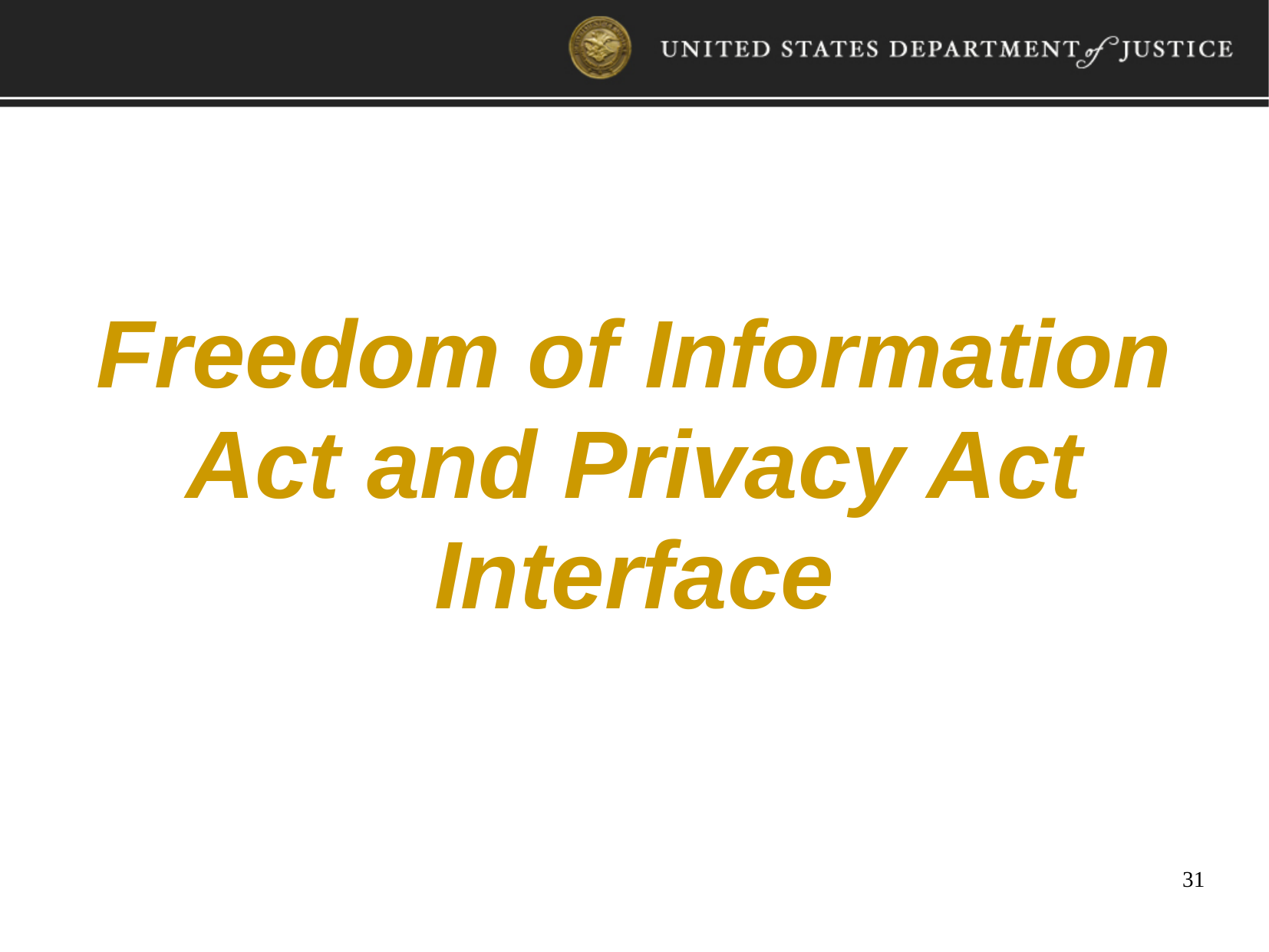

Freedom of Information Act and Privacy Act Interface
31